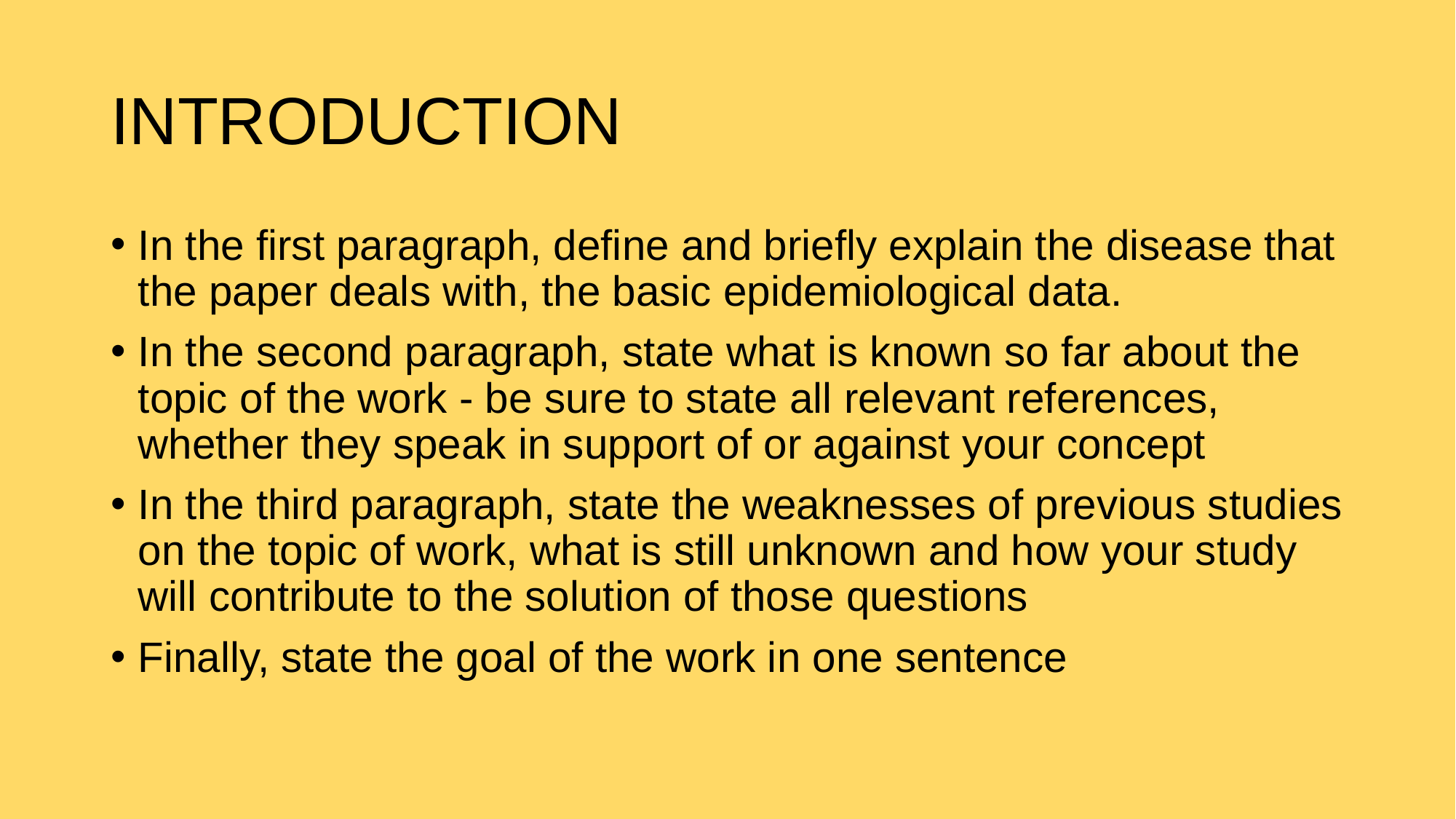

# INTRODUCTION
In the first paragraph, define and briefly explain the disease that the paper deals with, the basic epidemiological data.
In the second paragraph, state what is known so far about the topic of the work - be sure to state all relevant references, whether they speak in support of or against your concept
In the third paragraph, state the weaknesses of previous studies on the topic of work, what is still unknown and how your study will contribute to the solution of those questions
Finally, state the goal of the work in one sentence